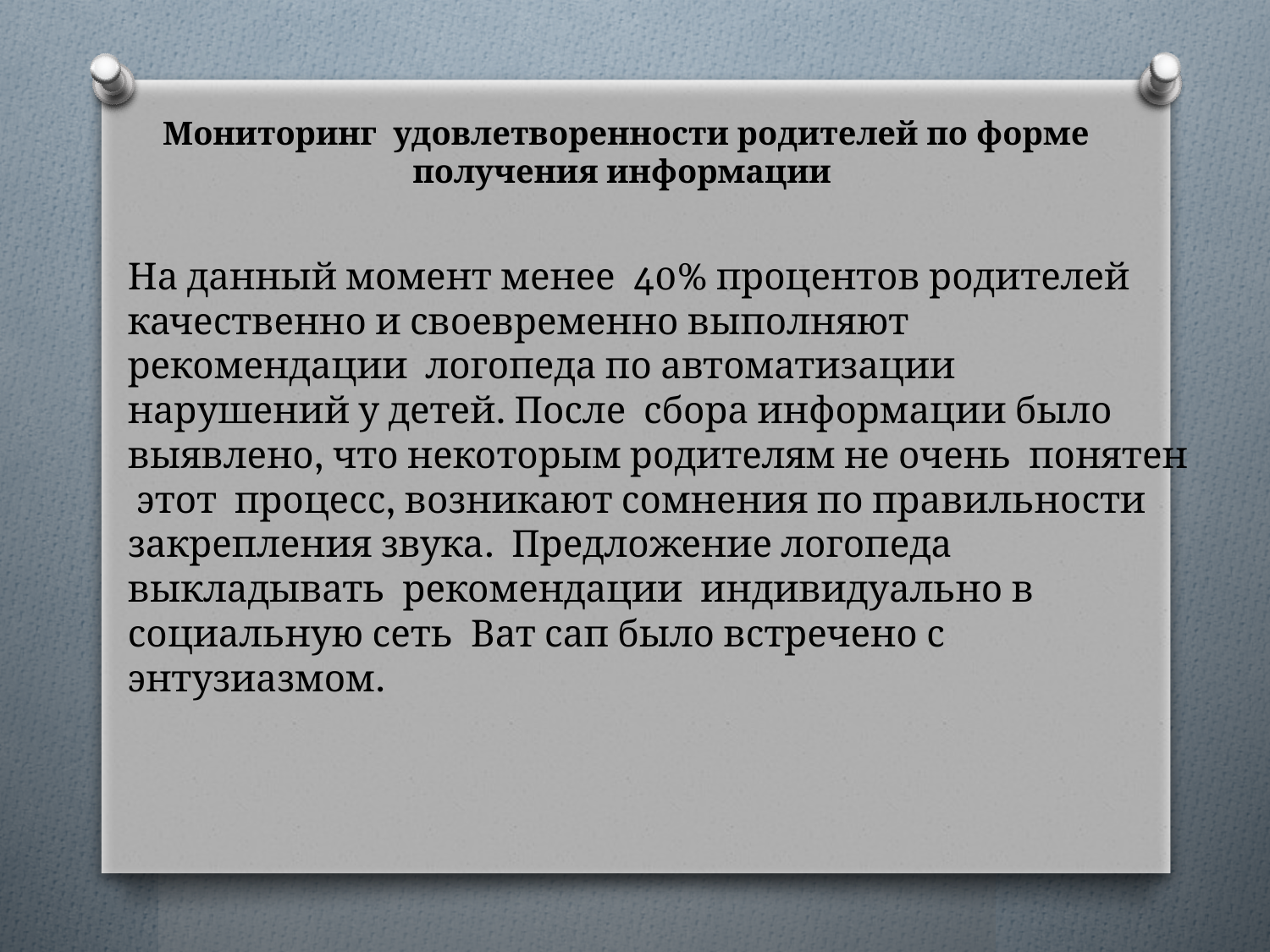

# Мониторинг  удовлетворенности родителей по форме получения информации
На данный момент менее  40% процентов родителей качественно и своевременно выполняют рекомендации  логопеда по автоматизации  нарушений у детей. После  сбора информации было  выявлено, что некоторым родителям не очень  понятен  этот  процесс, возникают сомнения по правильности закрепления звука.  Предложение логопеда выкладывать  рекомендации  индивидуально в социальную сеть  Ват сап было встречено с энтузиазмом.